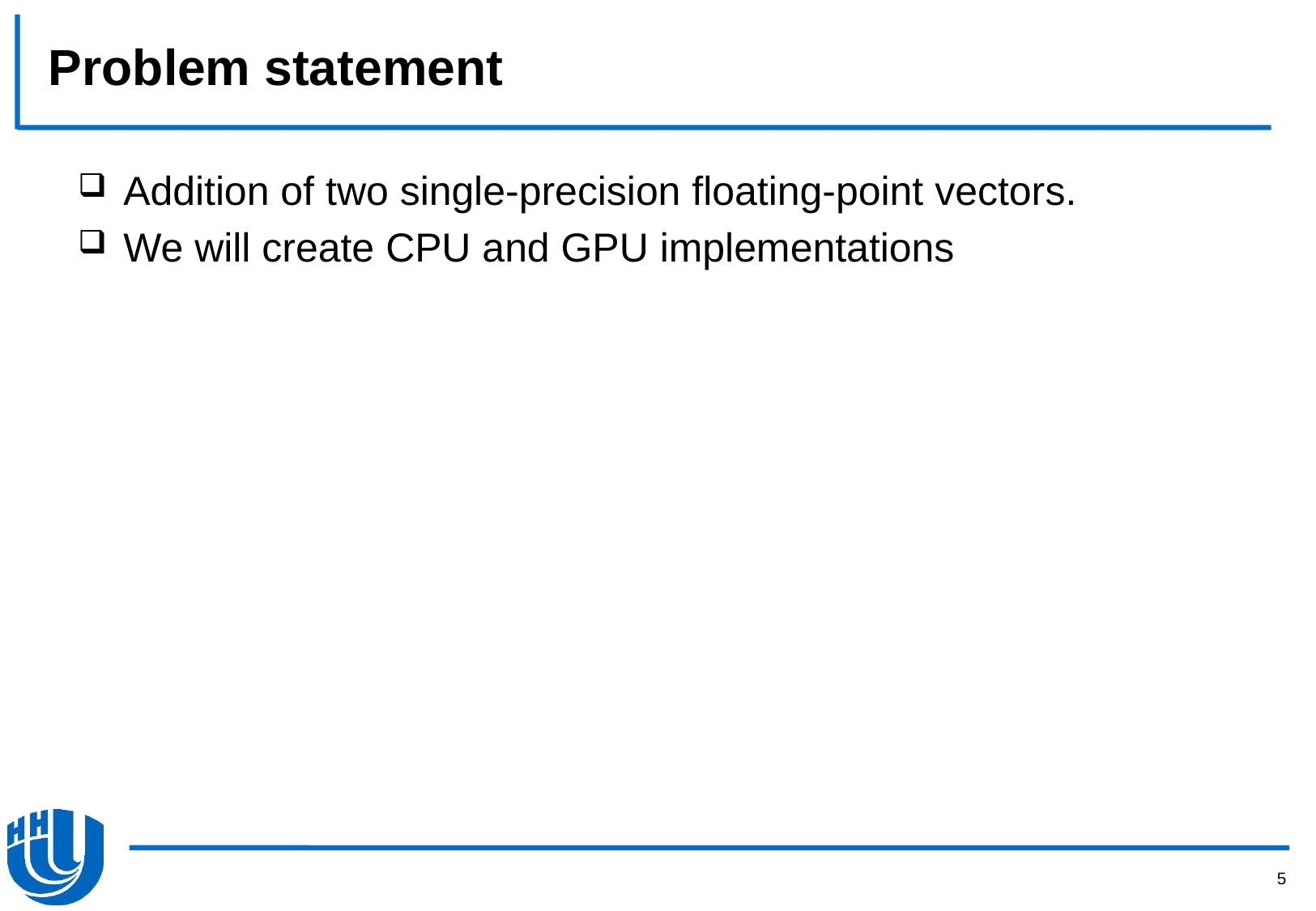

# Problem statement
Addition of two single-precision floating-point vectors.
We will create CPU and GPU implementations
5